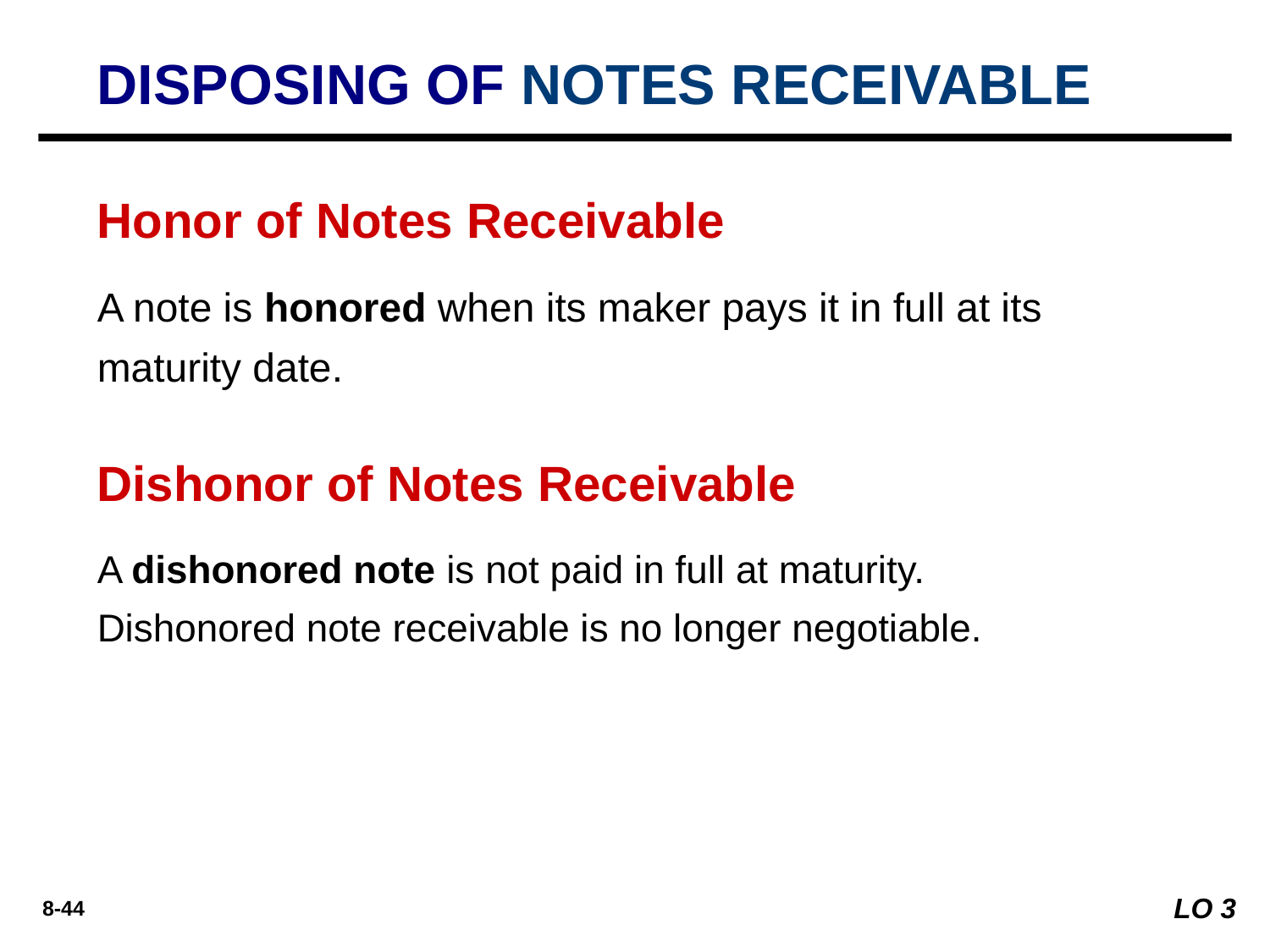

DISPOSING OF NOTES RECEIVABLE

Honor of Notes Receivable
A note is honored when its maker pays it in full at its maturity date.
Dishonor of Notes Receivable
A dishonored note is not paid in full at maturity.  Dishonored note receivable is no longer negotiable.
LO 3